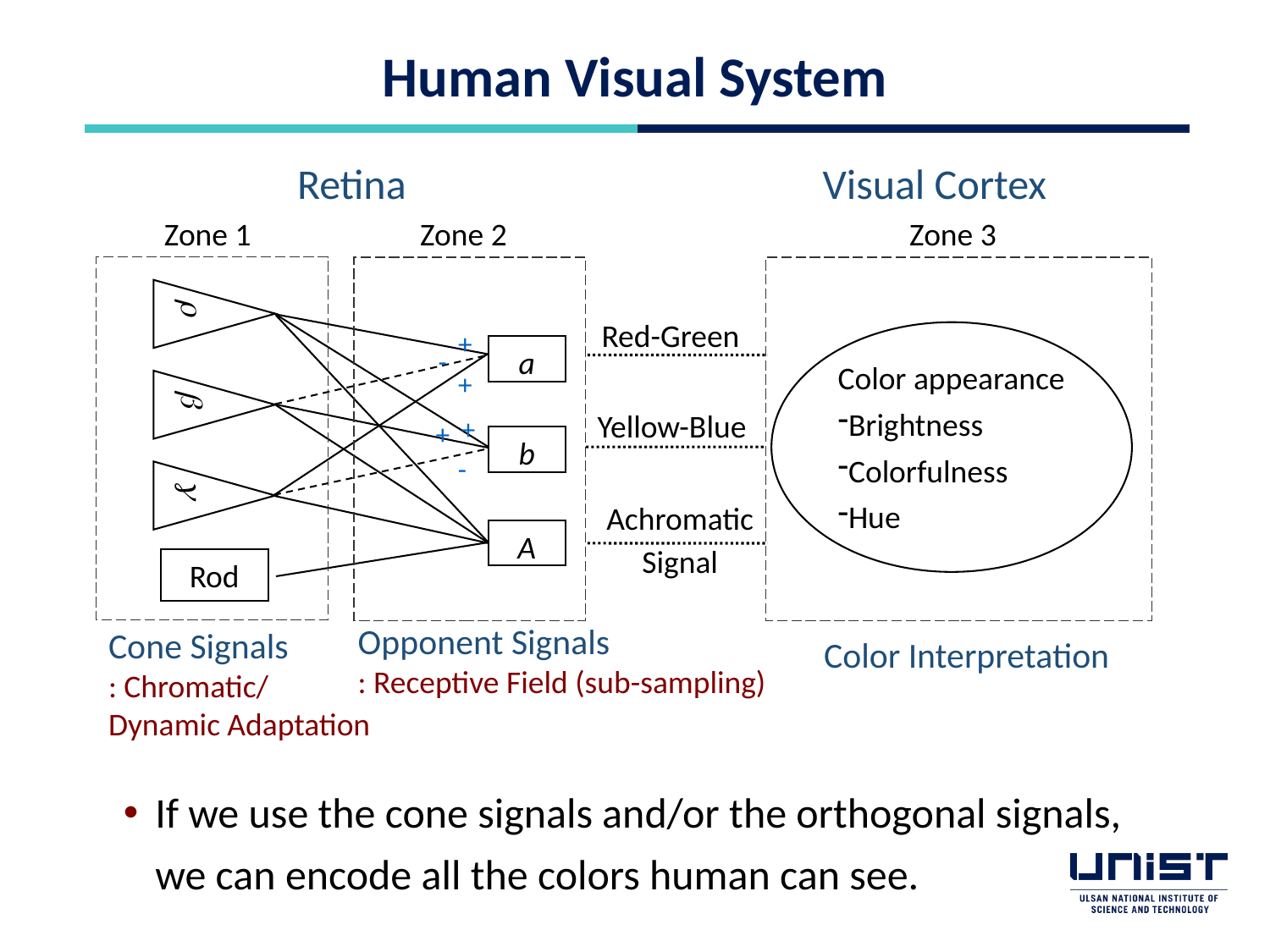

# Human Visual System

Retina
Visual Cortex
Zone 1
Zone 2
Zone 3

ρ
Red-Green

Color appearance
Brightness
Colorfulness
Hue
+
a

-
β

+
Yellow-Blue

+
+
b

γ

-

Achromatic
Signal
A
Rod

Opponent Signals
: Receptive Field (sub-sampling)
Cone Signals
: Chromatic/
Dynamic Adaptation
Color Interpretation
If we use the cone signals and/or the orthogonal signals, we can encode all the colors human can see.